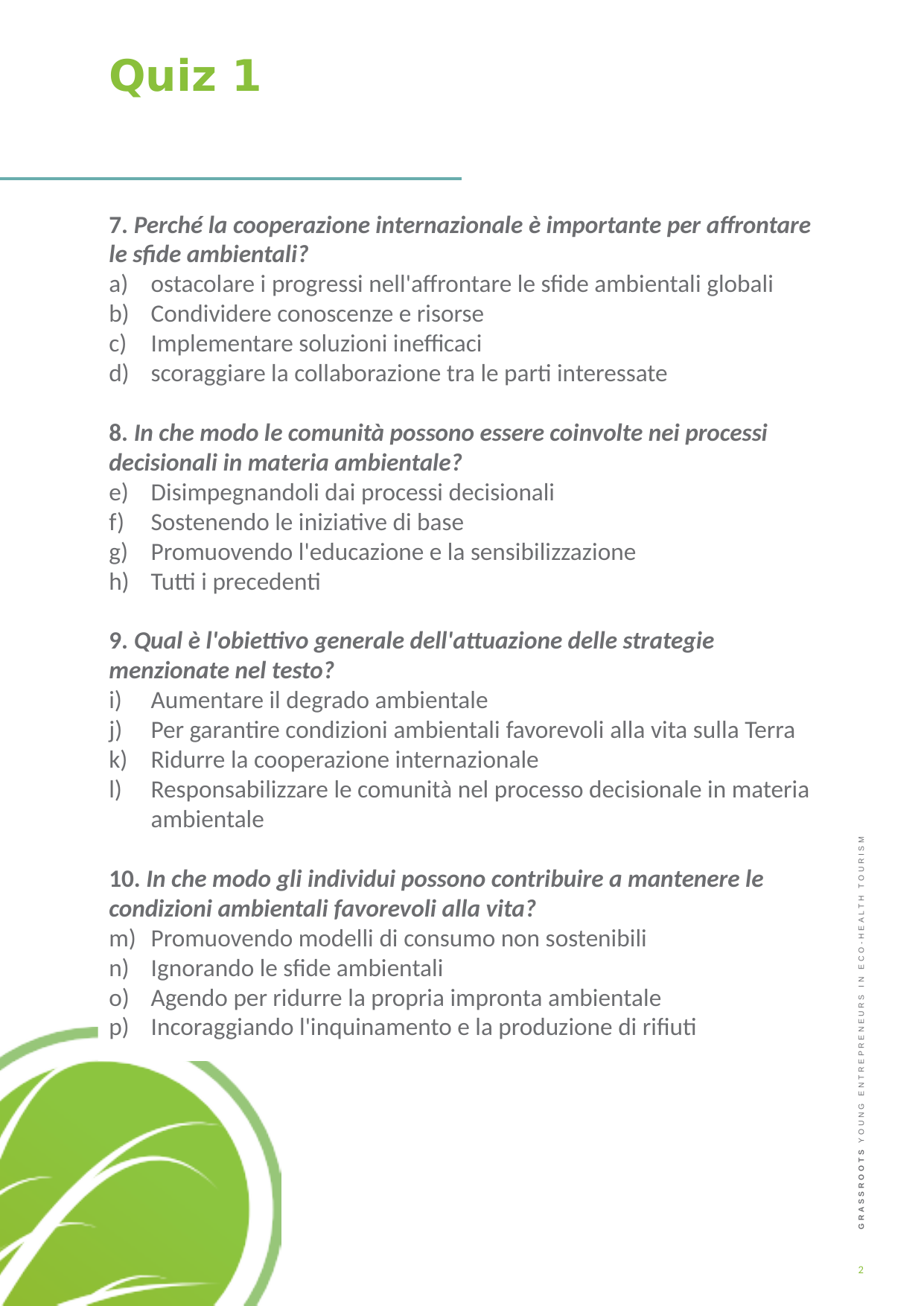

Quiz 1
7. Perché la cooperazione internazionale è importante per affrontare le sfide ambientali?
ostacolare i progressi nell'affrontare le sfide ambientali globali
Condividere conoscenze e risorse
Implementare soluzioni inefficaci
scoraggiare la collaborazione tra le parti interessate
8. In che modo le comunità possono essere coinvolte nei processi decisionali in materia ambientale?
Disimpegnandoli dai processi decisionali
Sostenendo le iniziative di base
Promuovendo l'educazione e la sensibilizzazione
Tutti i precedenti
9. Qual è l'obiettivo generale dell'attuazione delle strategie menzionate nel testo?
Aumentare il degrado ambientale
Per garantire condizioni ambientali favorevoli alla vita sulla Terra
Ridurre la cooperazione internazionale
Responsabilizzare le comunità nel processo decisionale in materia ambientale
10. In che modo gli individui possono contribuire a mantenere le condizioni ambientali favorevoli alla vita?
Promuovendo modelli di consumo non sostenibili
Ignorando le sfide ambientali
Agendo per ridurre la propria impronta ambientale
Incoraggiando l'inquinamento e la produzione di rifiuti
2